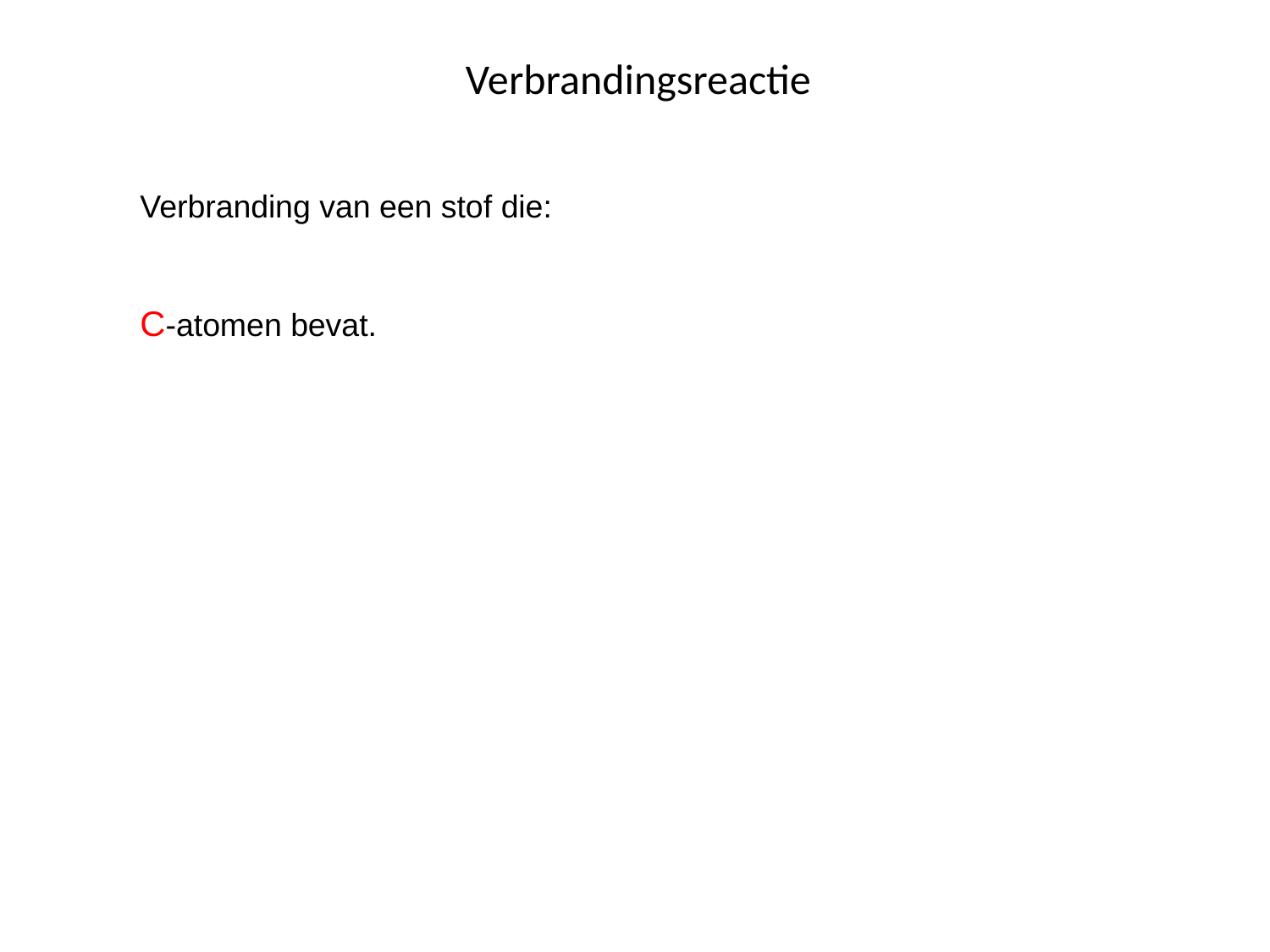

Verbrandingsreactie
Verbranding van een stof die: C

C-atomen bevat.